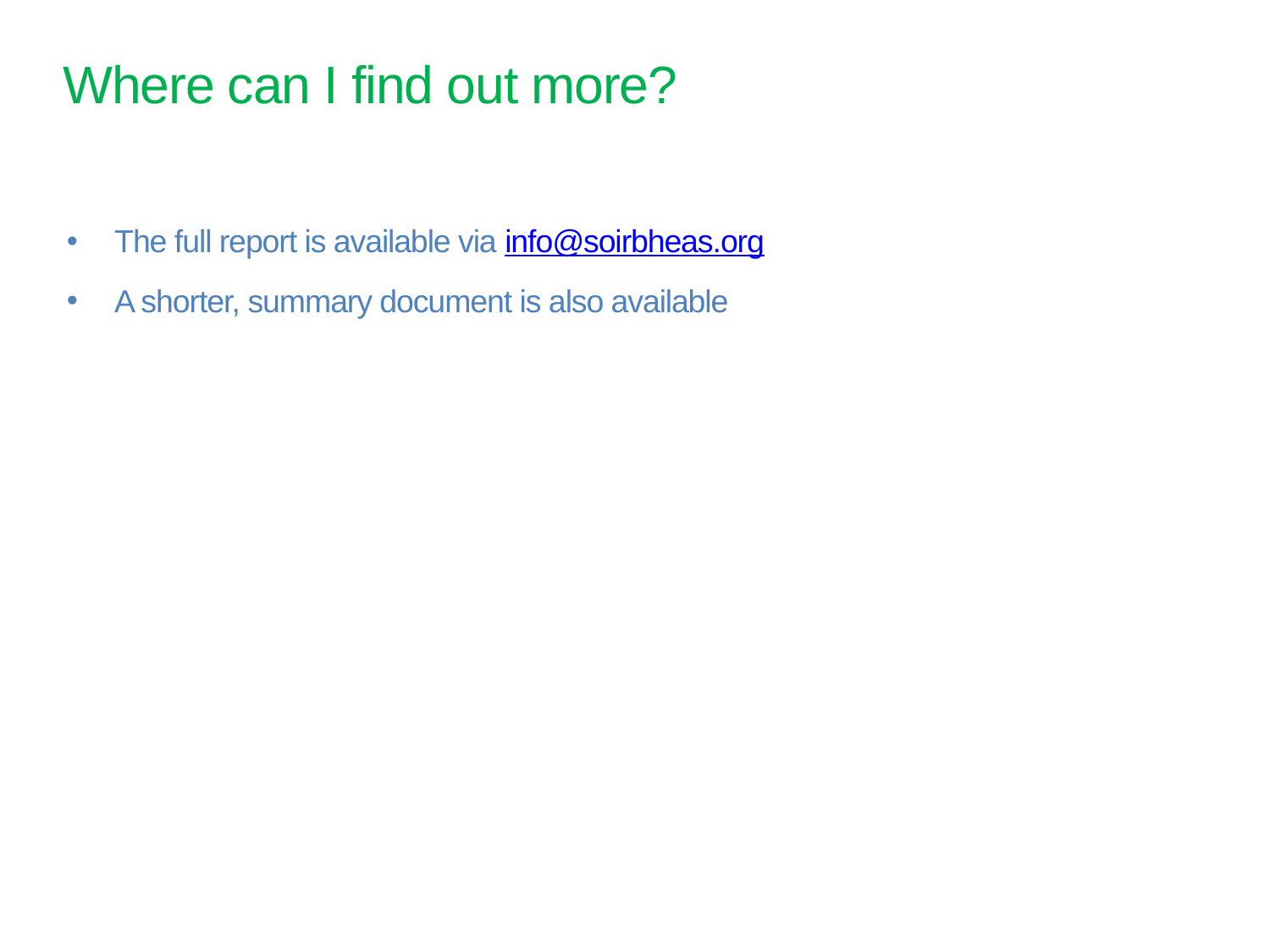

# Where can I find out more?
The full report is available via info@soirbheas.org
A shorter, summary document is also available